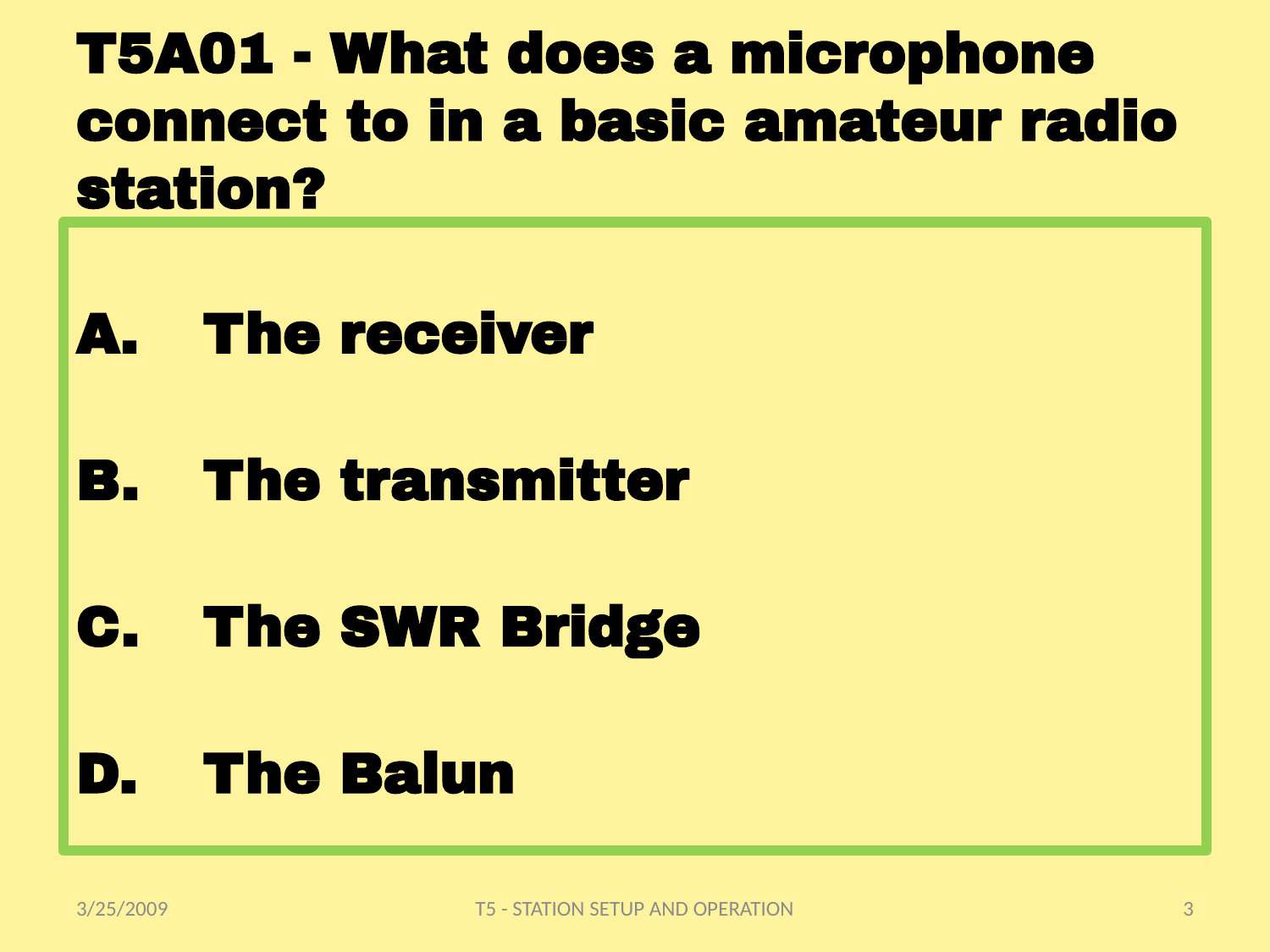

# T5A01 - What does a microphone connect to in a basic amateur radio station?
The receiver
The transmitter
The SWR Bridge
The Balun
3/25/2009
T5 - STATION SETUP AND OPERATION
3